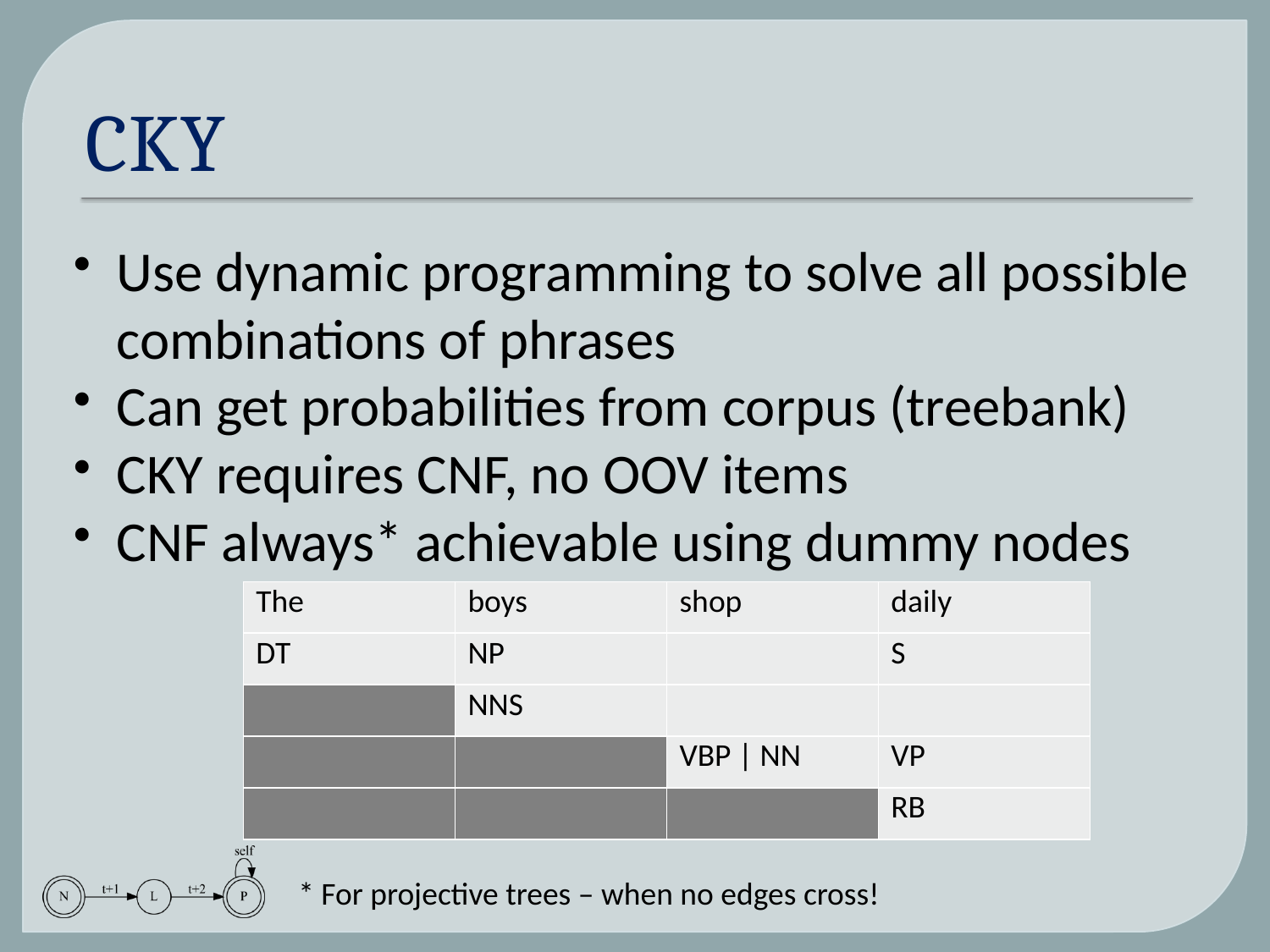

# CKY
Use dynamic programming to solve all possible combinations of phrases
Can get probabilities from corpus (treebank)
CKY requires CNF, no OOV items
CNF always* achievable using dummy nodes
| The | boys | shop | daily |
| --- | --- | --- | --- |
| DT | NP |  | S |
|  | NNS |  |  |
|  |  | VBP | NN | VP |
|  |  |  | RB |
* For projective trees – when no edges cross!